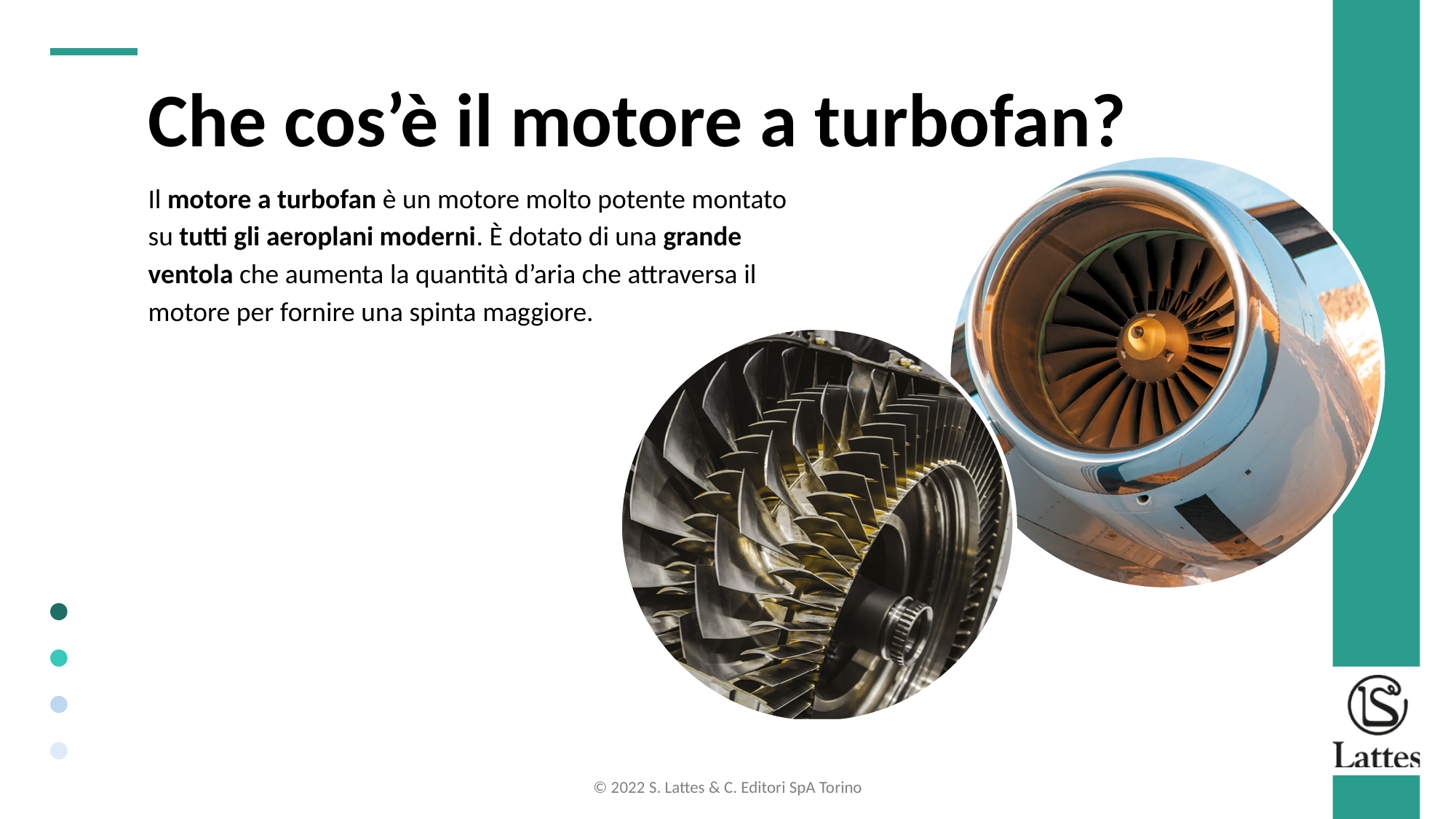

Che cos’è il motore a turbofan?

Il motore a turbofan è un motore molto potente montato su tutti gli aeroplani moderni. È dotato di una grande ventola che aumenta la quantità d’aria che attraversa il motore per fornire una spinta maggiore.